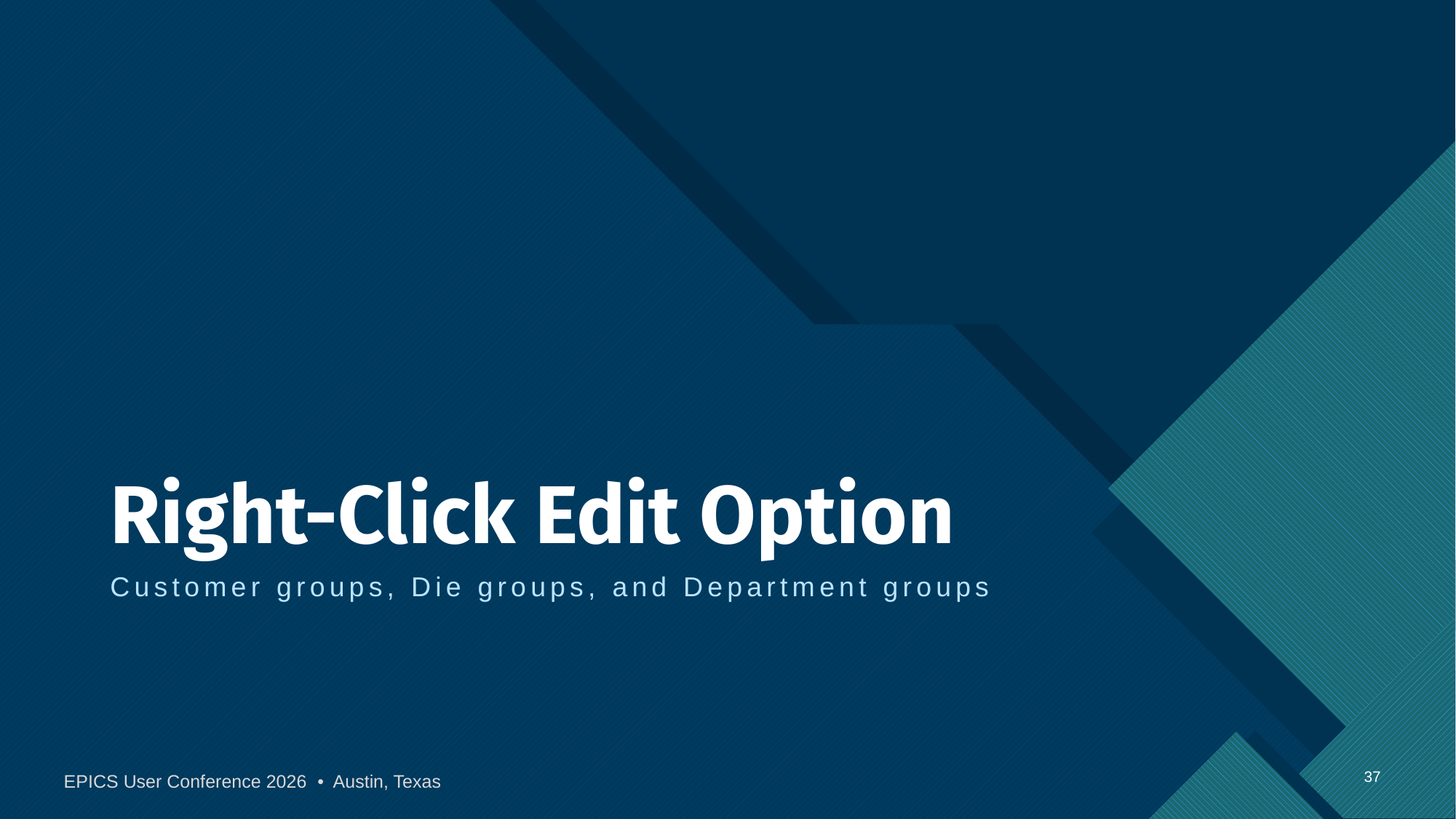

# Right-Click Edit Option
Customer groups, Die groups, and Department groups
37
EPICS User Conference 2026  •  Austin, Texas